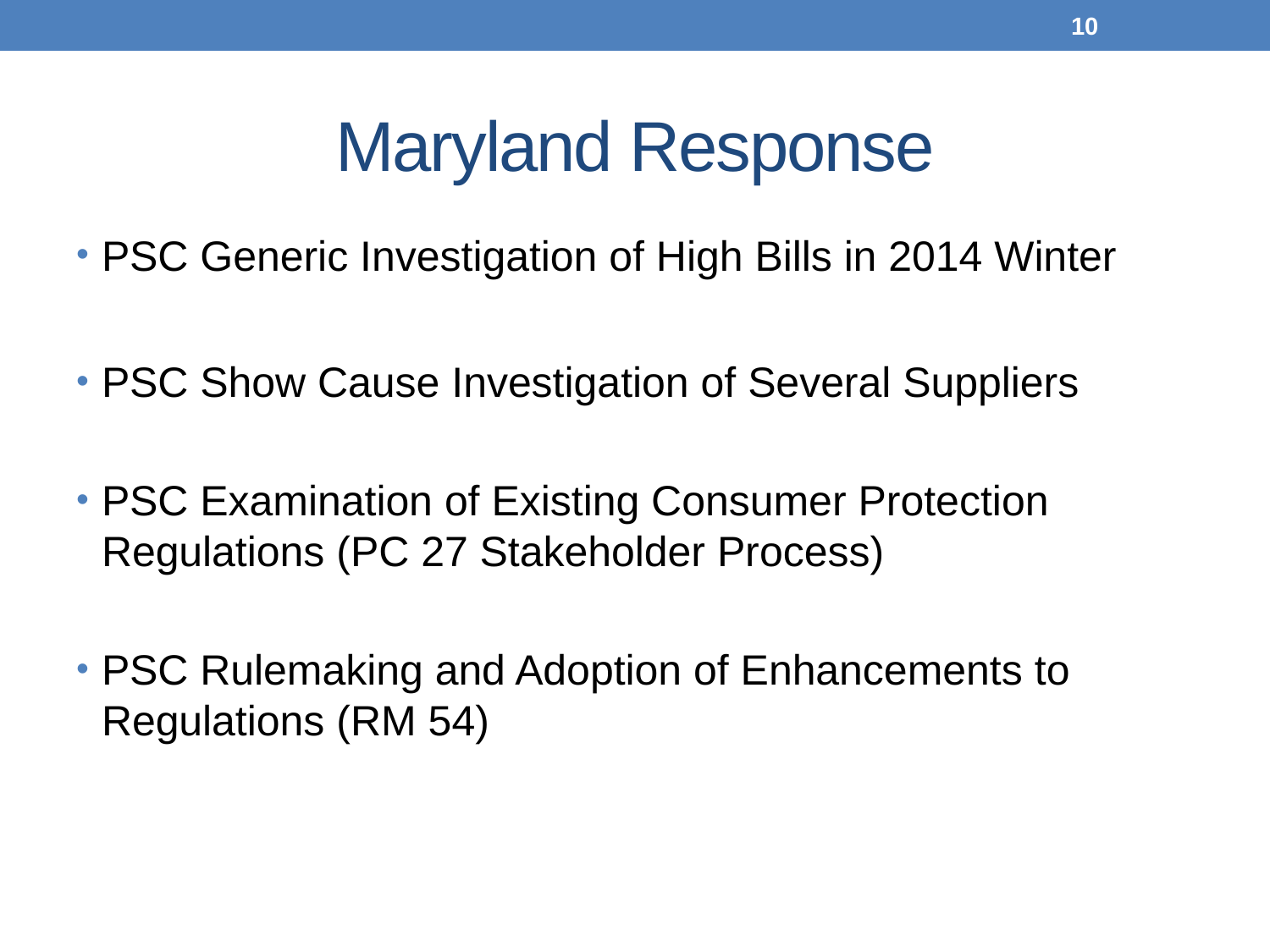

10
# Maryland Response
PSC Generic Investigation of High Bills in 2014 Winter

PSC Show Cause Investigation of Several Suppliers

PSC Examination of Existing Consumer Protection Regulations (PC 27 Stakeholder Process)

PSC Rulemaking and Adoption of Enhancements to Regulations (RM 54)